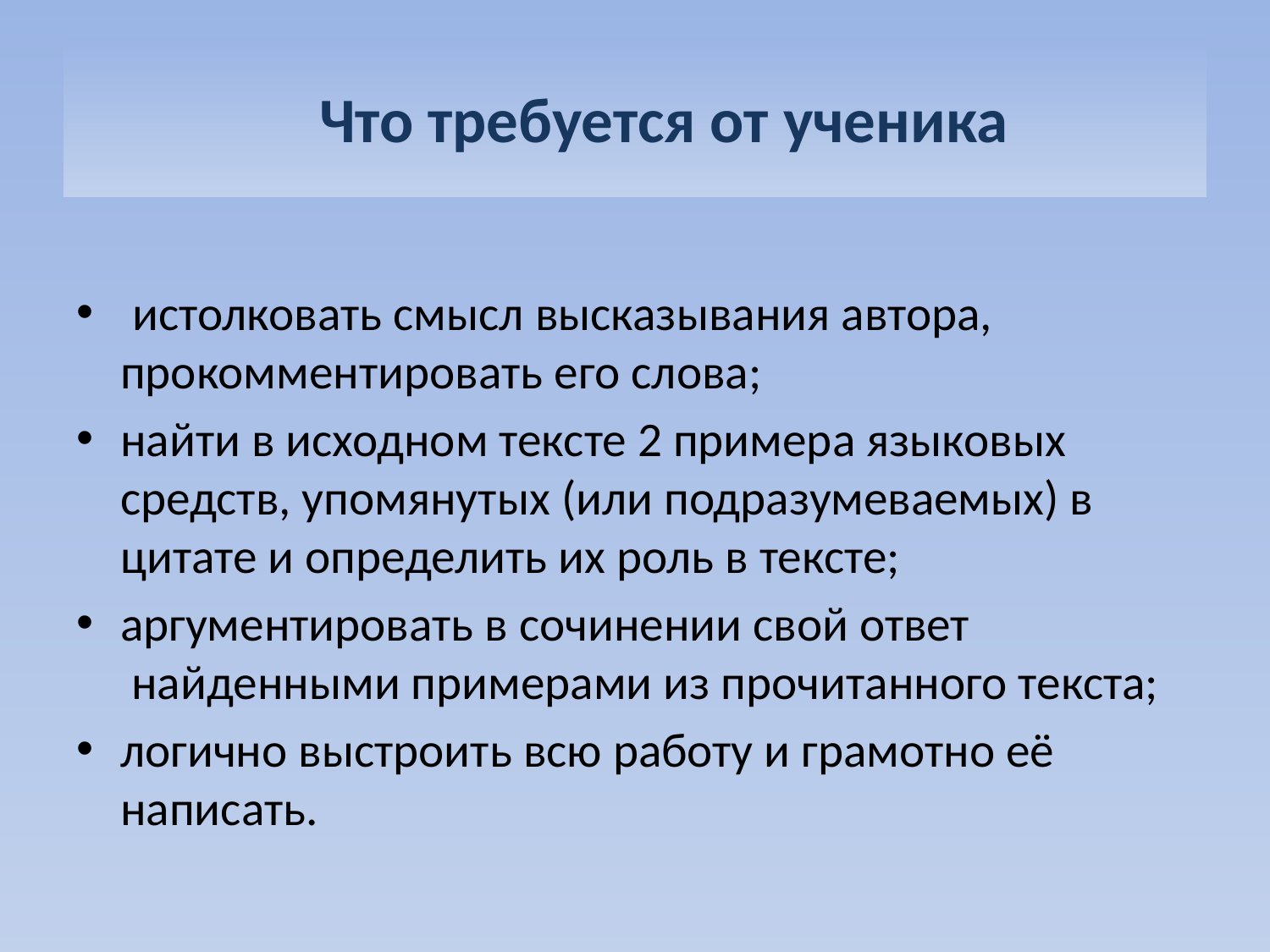

# Что требуется от ученика

 истолковать смысл высказывания автора, прокомментировать его слова;
найти в исходном тексте 2 примера языковых средств, упомянутых (или подразумеваемых) в цитате и определить их роль в тексте;
аргументировать в сочинении свой ответ  найденными примерами из прочитанного текста;
логично выстроить всю работу и грамотно её написать.